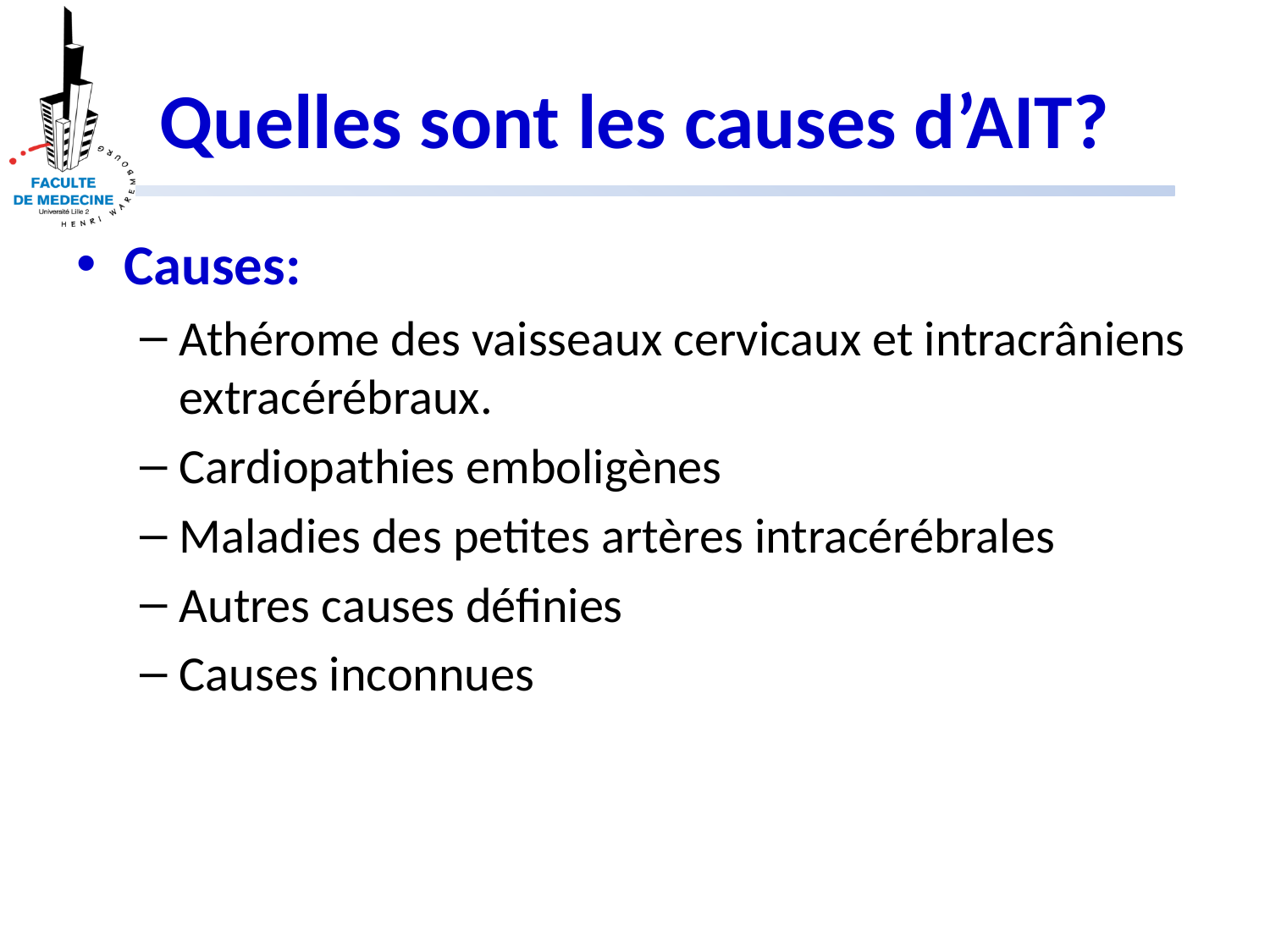

# Quelles sont les causes d’AIT?
Causes:
Athérome des vaisseaux cervicaux et intracrâniens extracérébraux.
Cardiopathies emboligènes
Maladies des petites artères intracérébrales
Autres causes définies
Causes inconnues